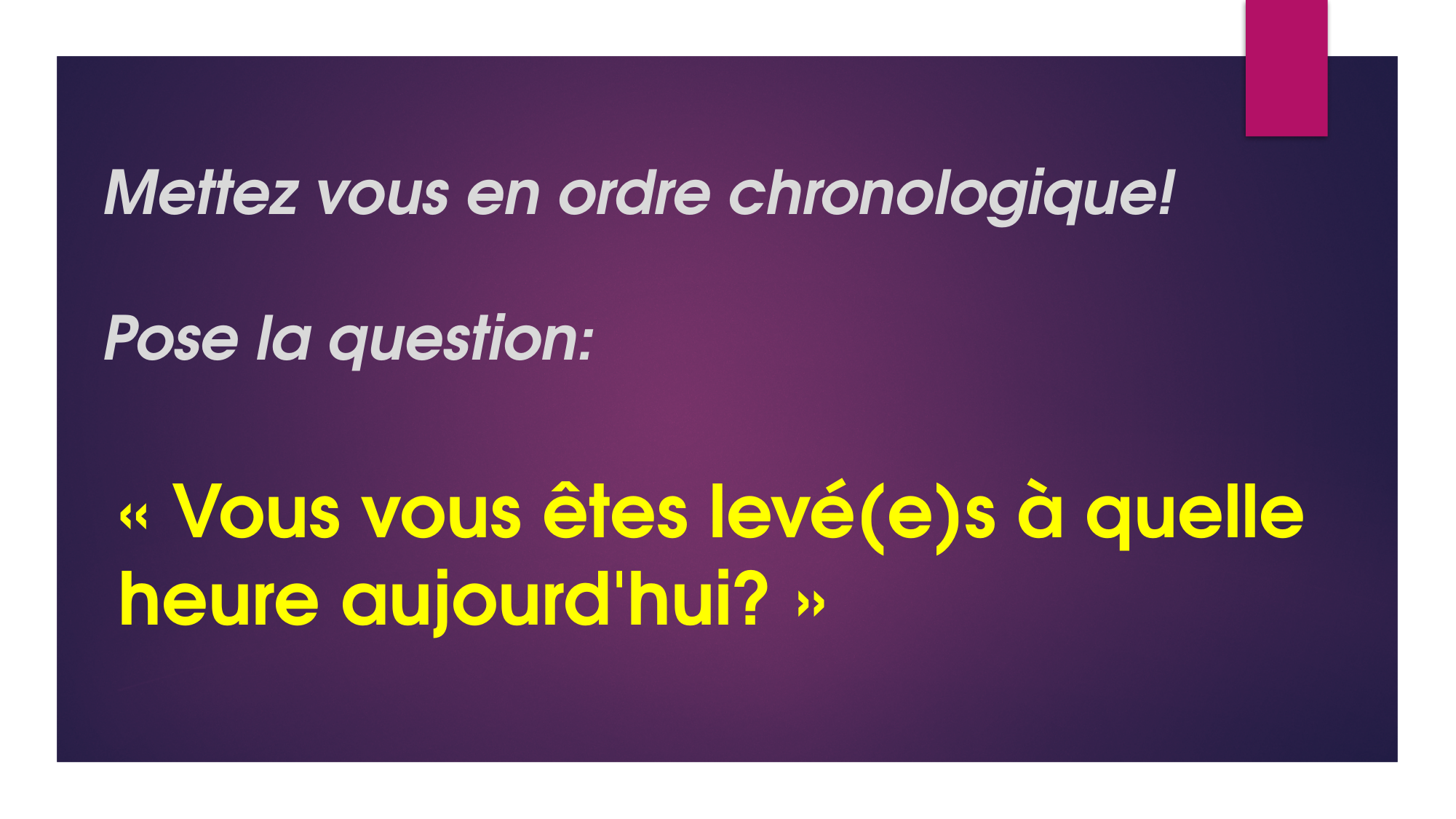

Mettez vous en ordre chronologique!

Pose la question:
« Vous vous êtes levé(e)s à quelle heure aujourd'hui? »